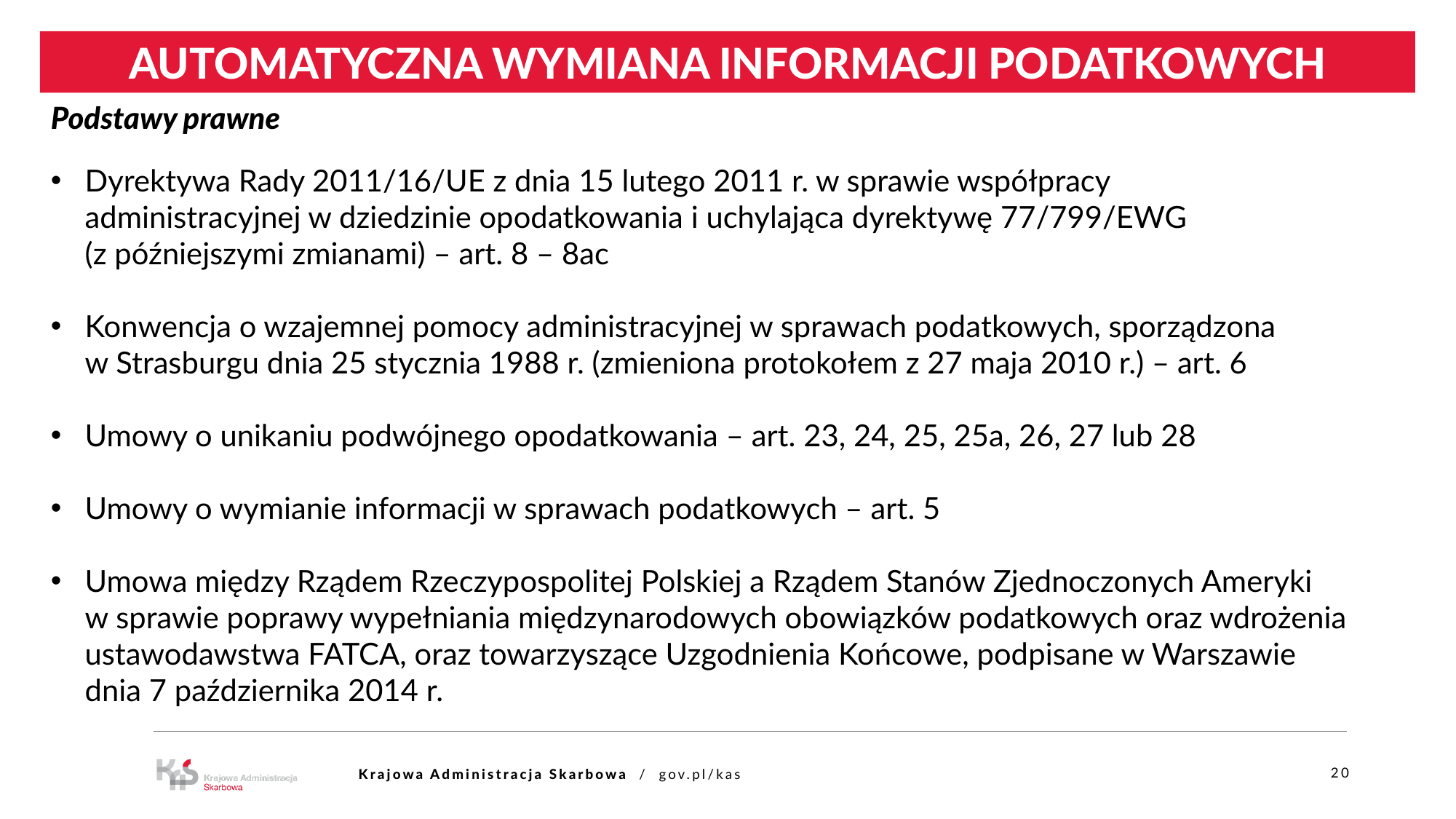

AUTOMATYCZNA WYMIANA INFORMACJI PODATKOWYCH
Podstawy prawne
Dyrektywa Rady 2011/16/UE z dnia 15 lutego 2011 r. w sprawie współpracy
administracyjnej w dziedzinie opodatkowania i uchylająca dyrektywę 77/799/EWG
(z późniejszymi zmianami) – art. 8 – 8ac

Konwencja o wzajemnej pomocy administracyjnej w sprawach podatkowych, sporządzona w Strasburgu dnia 25 stycznia 1988 r. (zmieniona protokołem z 27 maja 2010 r.) – art. 6

Umowy o unikaniu podwójnego opodatkowania – art. 23, 24, 25, 25a, 26, 27 lub 28

Umowy o wymianie informacji w sprawach podatkowych – art. 5

Umowa między Rządem Rzeczypospolitej Polskiej a Rządem Stanów Zjednoczonych Ameryki
w sprawie poprawy wypełniania międzynarodowych obowiązków podatkowych oraz wdrożenia ustawodawstwa FATCA, oraz towarzyszące Uzgodnienia Końcowe, podpisane w Warszawie
dnia 7 października 2014 r.